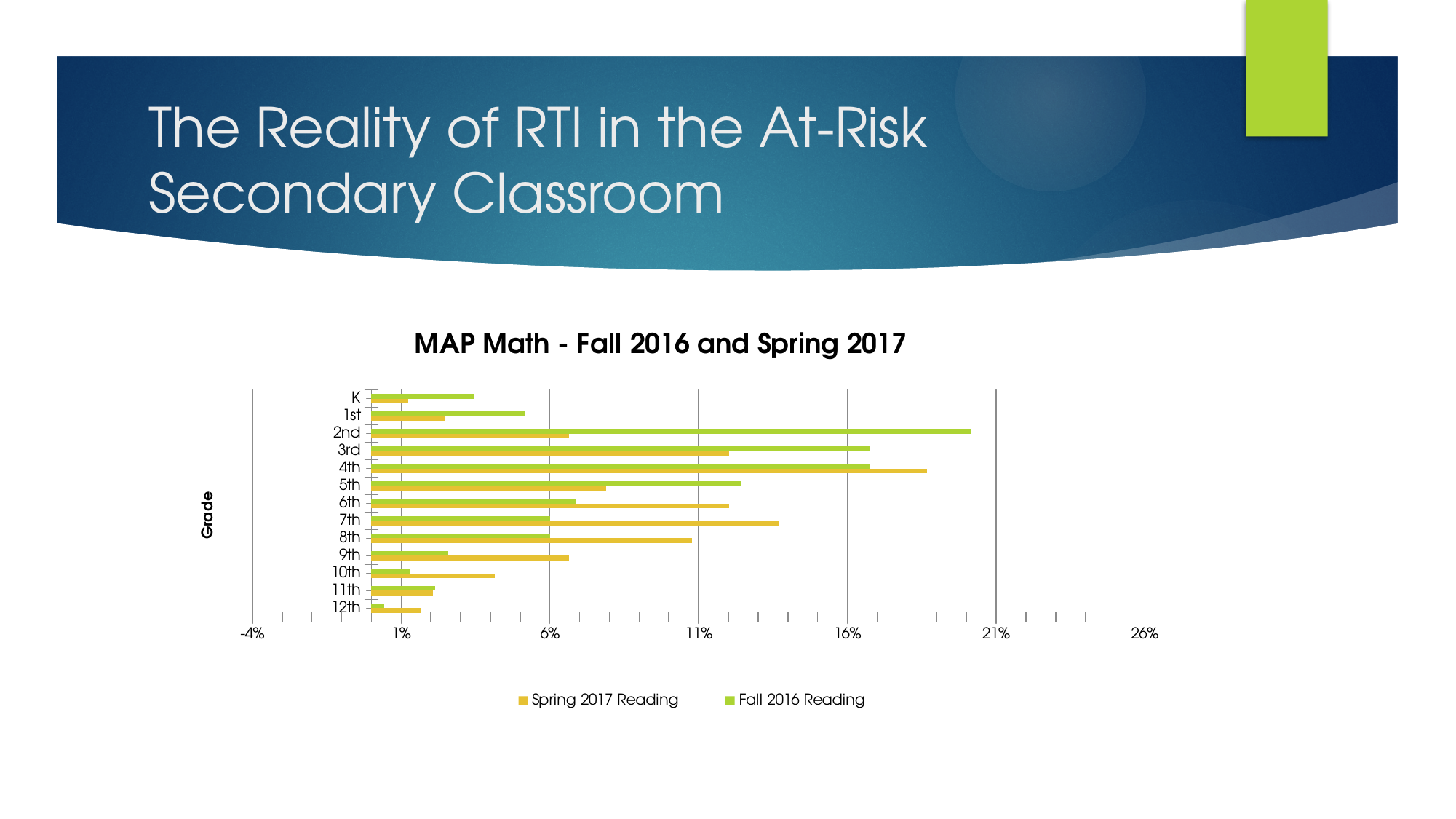

# The Reality of RTI in the At-Risk Secondary Classroom

### Chart: MAP Math - Fall 2016 and Spring 2017

| Category | Fall 2016 Reading | Spring 2017 Reading |
|---|---|---|
| K | 0.034334763948497854 | 0.012448132780082987 |
| 1st | 0.05150214592274678 | 0.024896265560165973 |
| 2nd | 0.2017167381974249 | 0.06639004149377593 |
| 3rd | 0.16738197424892703 | 0.12033195020746888 |
| 4th | 0.16738197424892703 | 0.18672199170124482 |
| 5th | 0.12446351931330472 | 0.07883817427385892 |
| 6th | 0.06866952789699571 | 0.12033195020746888 |
| 7th | 0.060085836909871244 | 0.13692946058091288 |
| 8th | 0.060085836909871244 | 0.1078838174273859 |
| 9th | 0.02575107296137339 | 0.06639004149377593 |
| 10th | 0.012875536480686695 | 0.04149377593360996 |
| 11th | 0.02145922746781116 | 0.02074688796680498 |
| 12th | 0.004291845493562232 | 0.016597510373443983 |